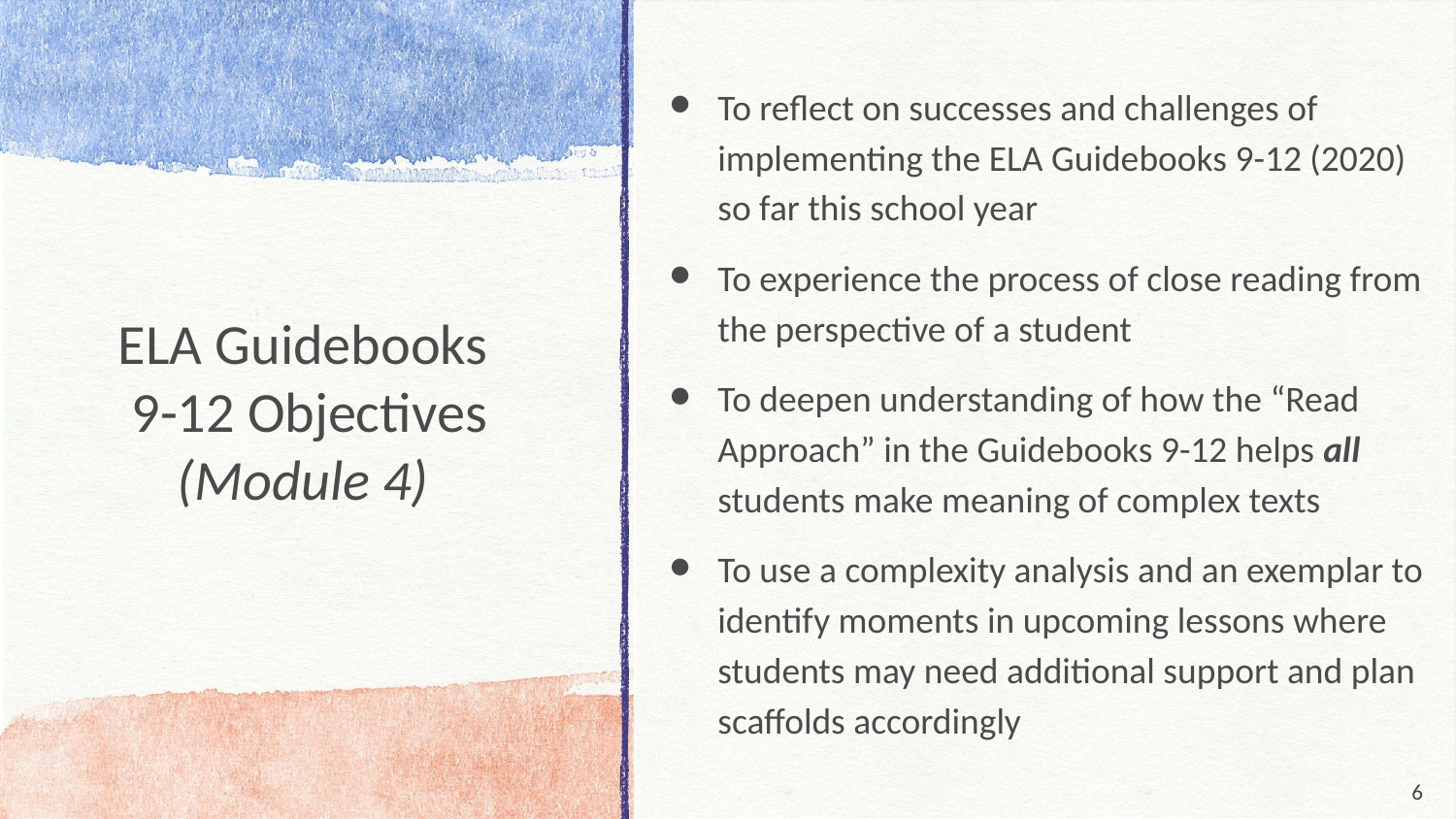

To reflect on successes and challenges of implementing the ELA Guidebooks 9-12 (2020) so far this school year
To experience the process of close reading from the perspective of a student
To deepen understanding of how the “Read Approach” in the Guidebooks 9-12 helps all students make meaning of complex texts
To use a complexity analysis and an exemplar to identify moments in upcoming lessons where students may need additional support and plan scaffolds accordingly
# ELA Guidebooks 9-12 Objectives (Module 4)